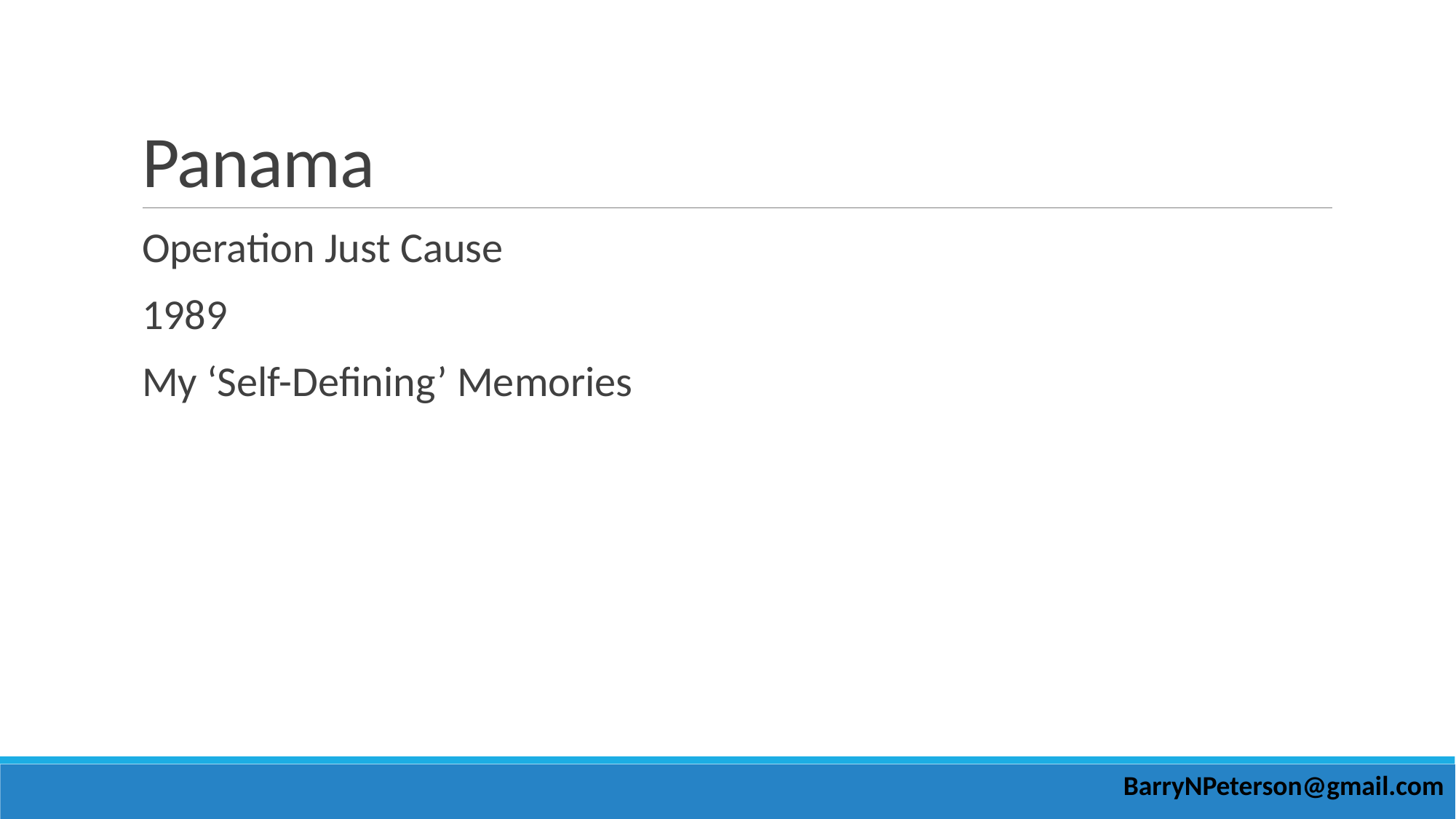

# Panama
Operation Just Cause
1989
My ‘Self-Defining’ Memories
BarryNPeterson@gmail.com